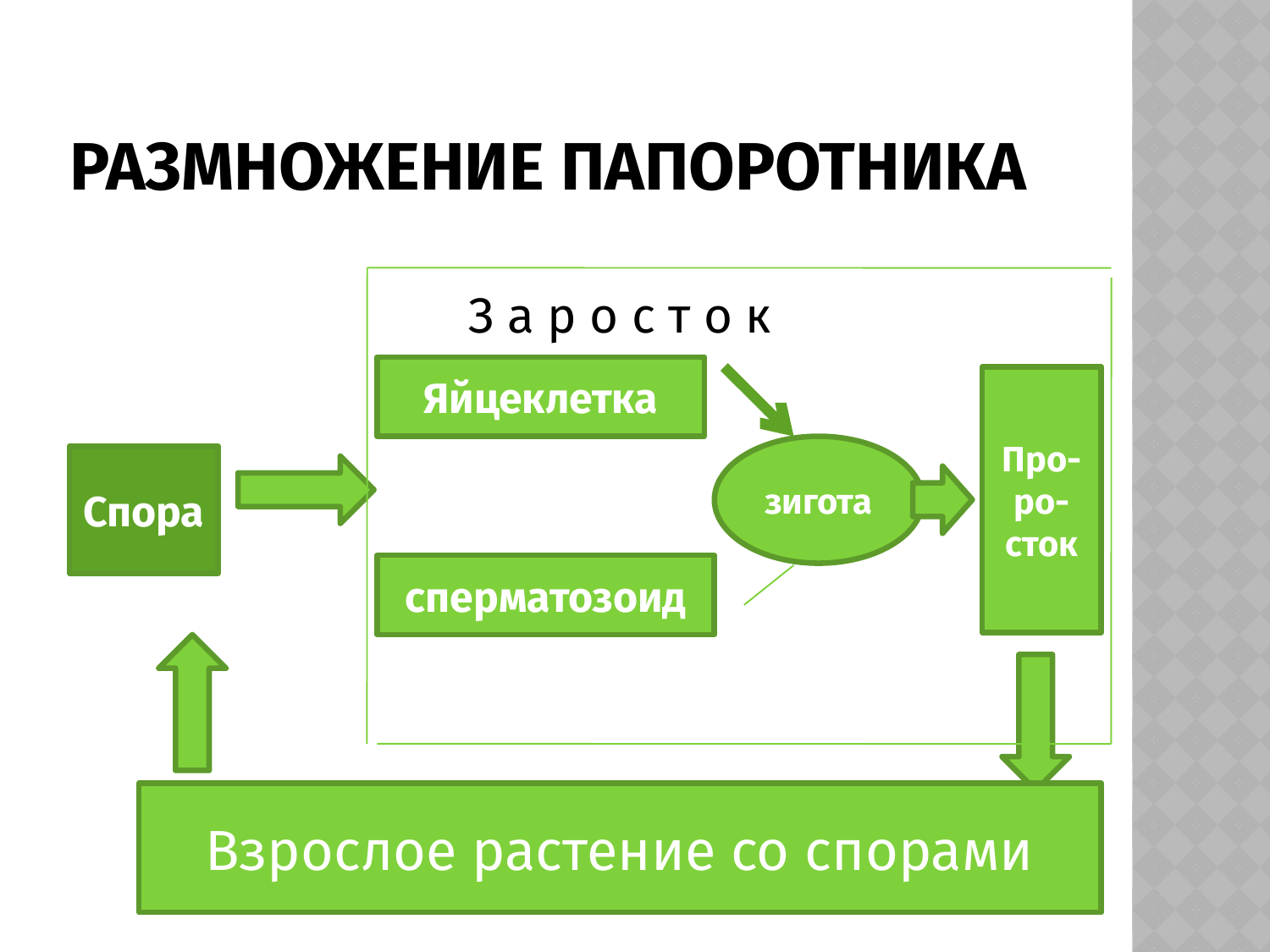

# Размножение папоротника
З а р о с т о к
Яйцеклетка
Про-
ро-сток
зигота
Спора

сперматозоид

Взрослое растение со спорами